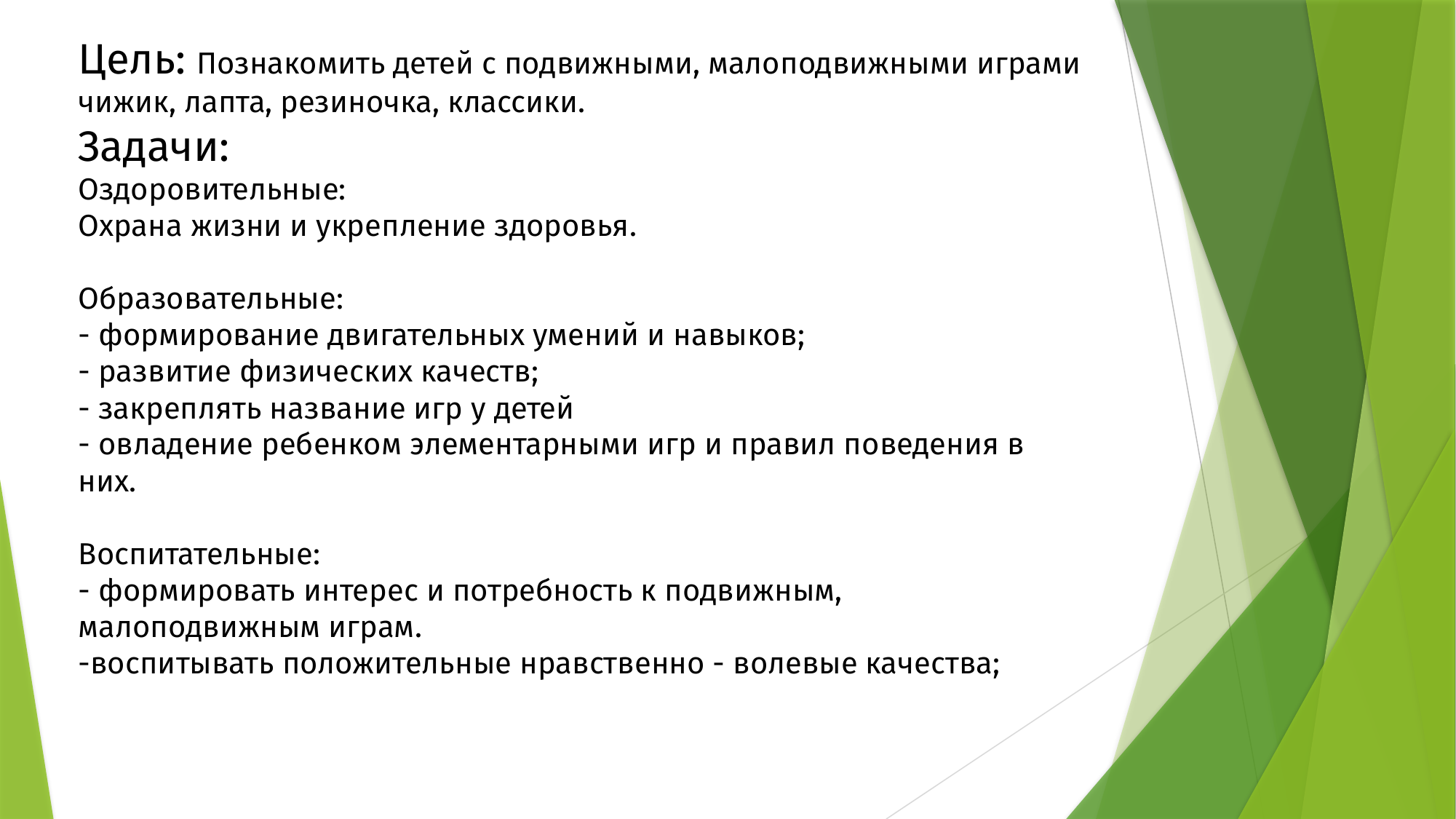

# Цель: Познакомить детей с подвижными, малоподвижными играми чижик, лапта, резиночка, классики. Задачи: Оздоровительные: Охрана жизни и укрепление здоровья. Образовательные: - формирование двигательных умений и навыков; - развитие физических качеств; - закреплять название игр у детей - овладение ребенком элементарными игр и правил поведения в них. Воспитательные: - формировать интерес и потребность к подвижным, малоподвижным играм. -воспитывать положительные нравственно - волевые качества;